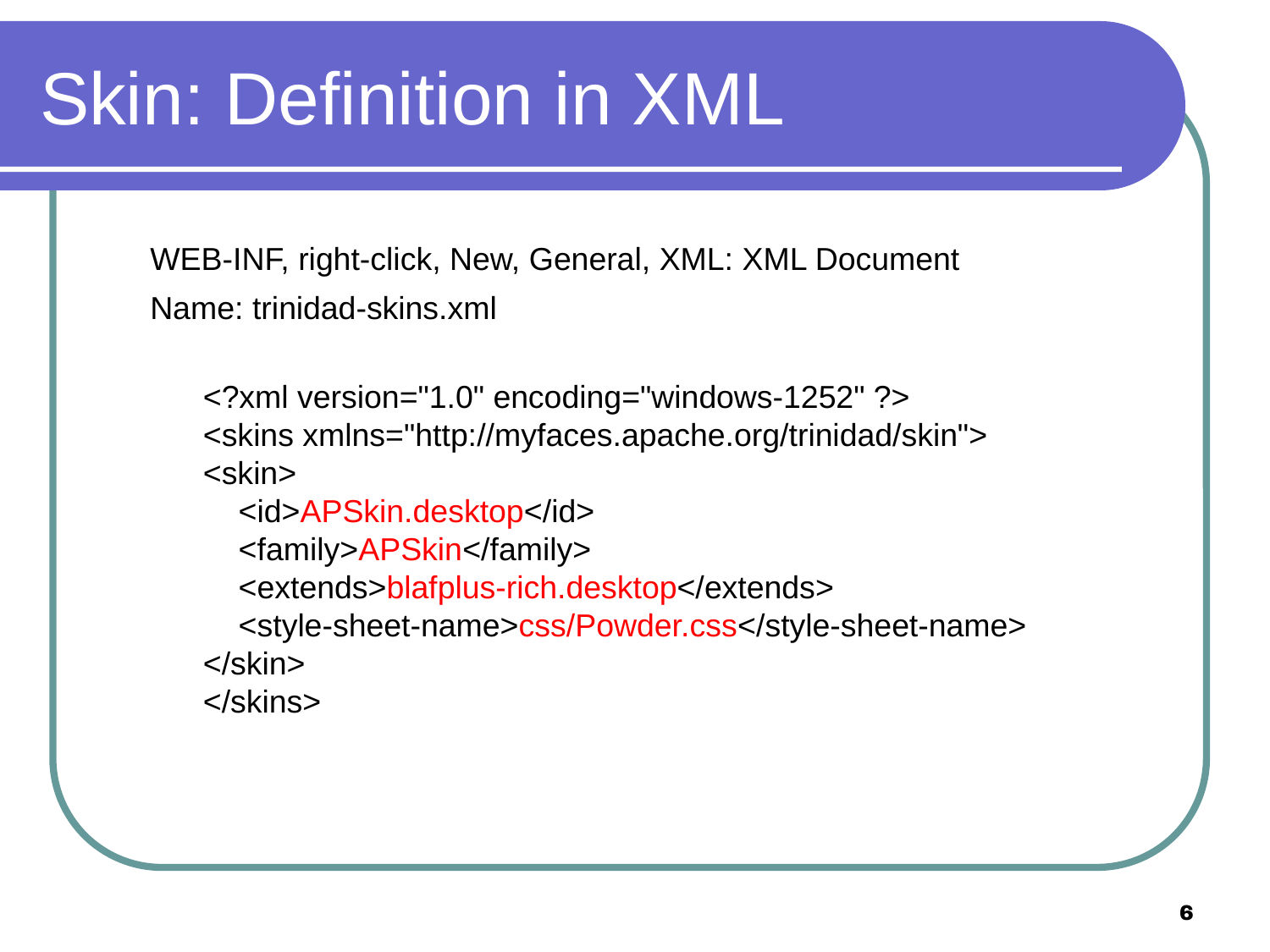

# Skin: Definition in XML
WEB-INF, right-click, New, General, XML: XML Document
Name: trinidad-skins.xml
<?xml version="1.0" encoding="windows-1252" ?>
<skins xmlns="http://myfaces.apache.org/trinidad/skin">
<skin>
    <id>APSkin.desktop</id>
    <family>APSkin</family>
    <extends>blafplus-rich.desktop</extends>
    <style-sheet-name>css/Powder.css</style-sheet-name>
</skin>
</skins>
6